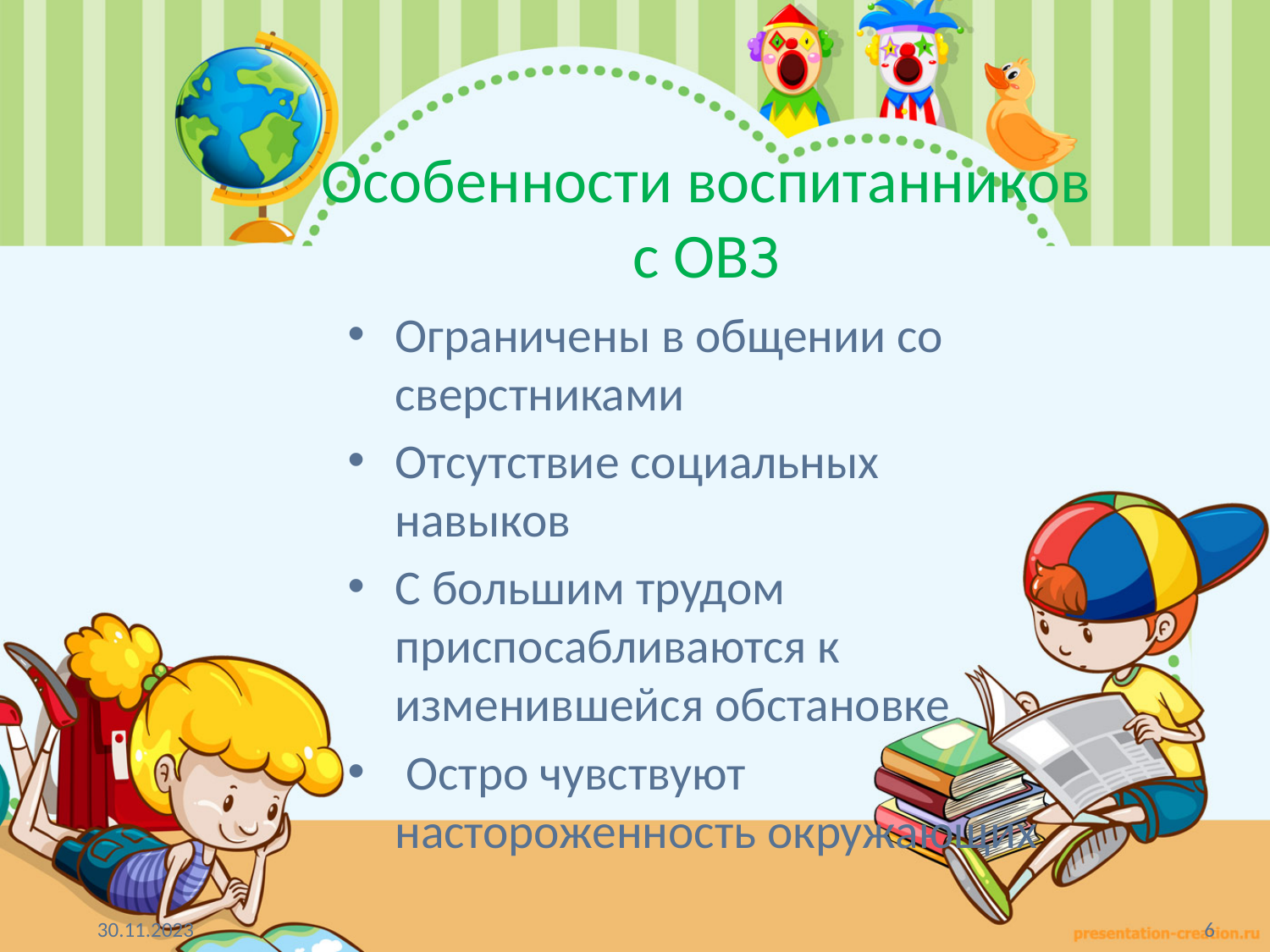

# Особенности воспитанников с ОВЗ
Ограничены в общении со сверстниками
Отсутствие социальных навыков
С большим трудом приспосабливаются к изменившейся обстановке
 Остро чувствуют настороженность окружающих